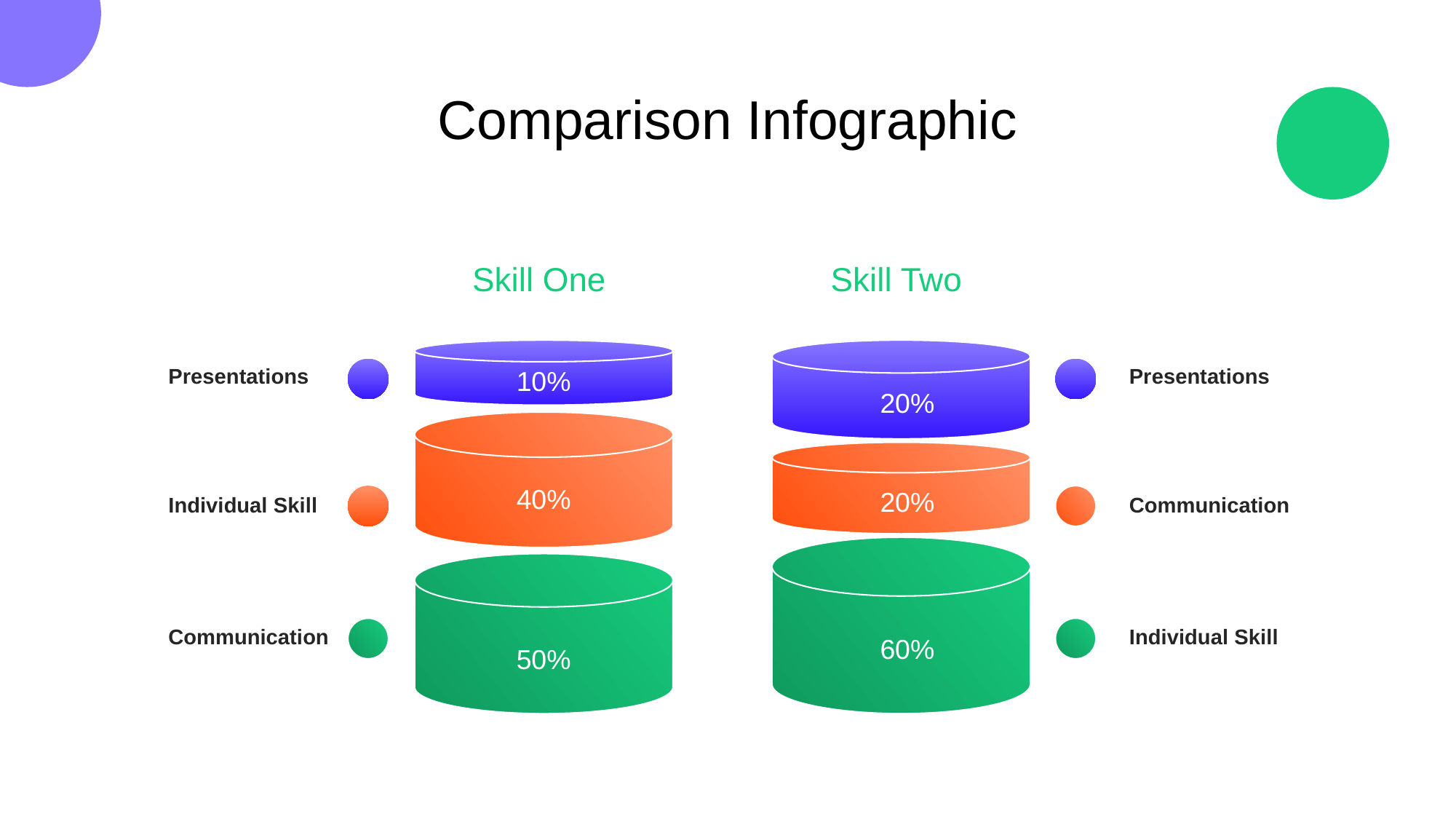

Comparison Infographic

Skill One
Skill Two

10%
Presentations
Individual Skill
Communication
Presentations
Communication
Individual Skill

20%

40%
20%

60%

50%